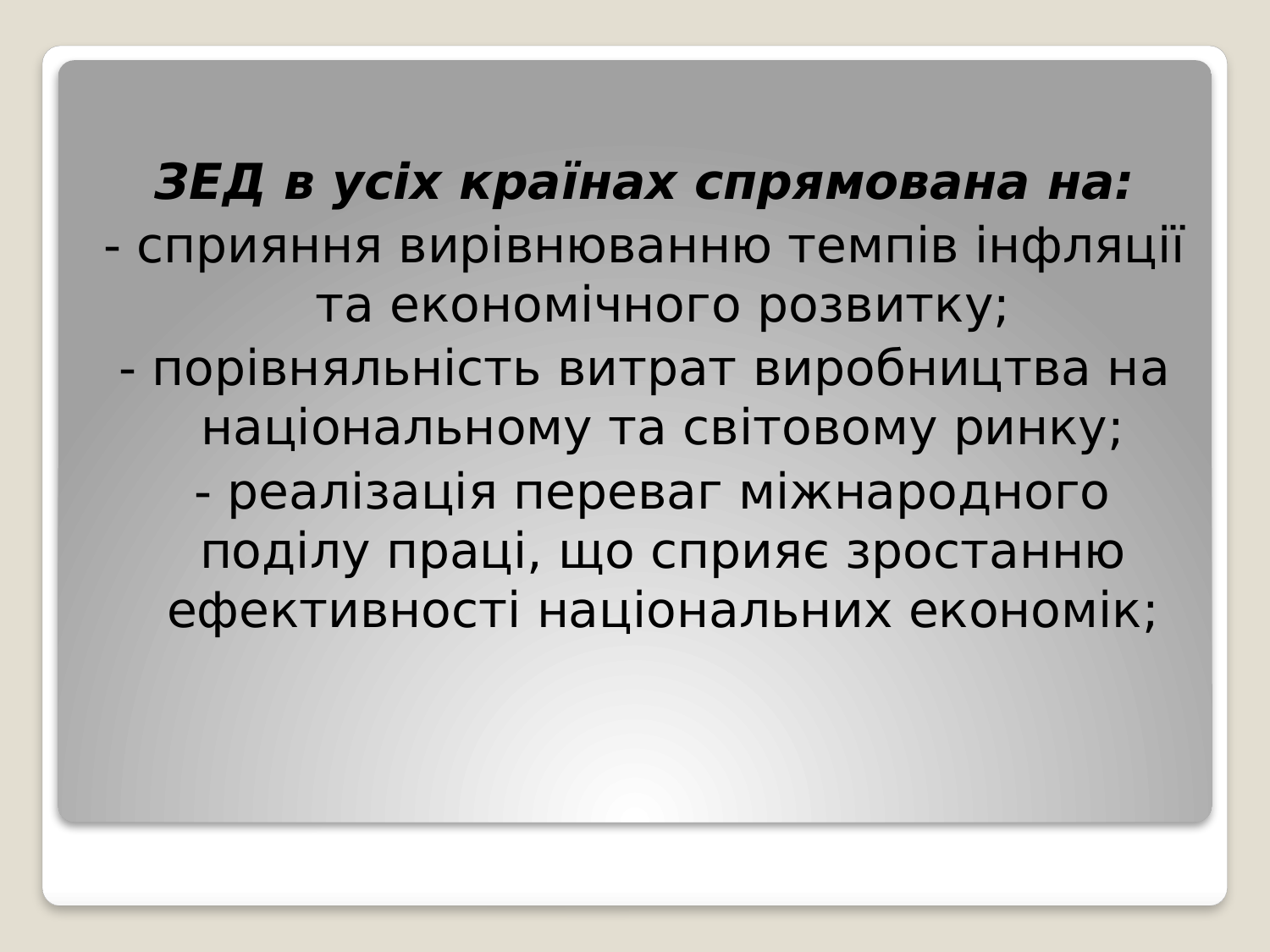

ЗЕД в усіх країнах спрямована на:
- сприяння вирівнюванню темпів інфляції та економічного розвитку;
- порівняльність витрат виробництва на національному та світовому ринку;
 - реалізація переваг міжнародного поділу праці, що сприяє зростанню ефективності національних економік;